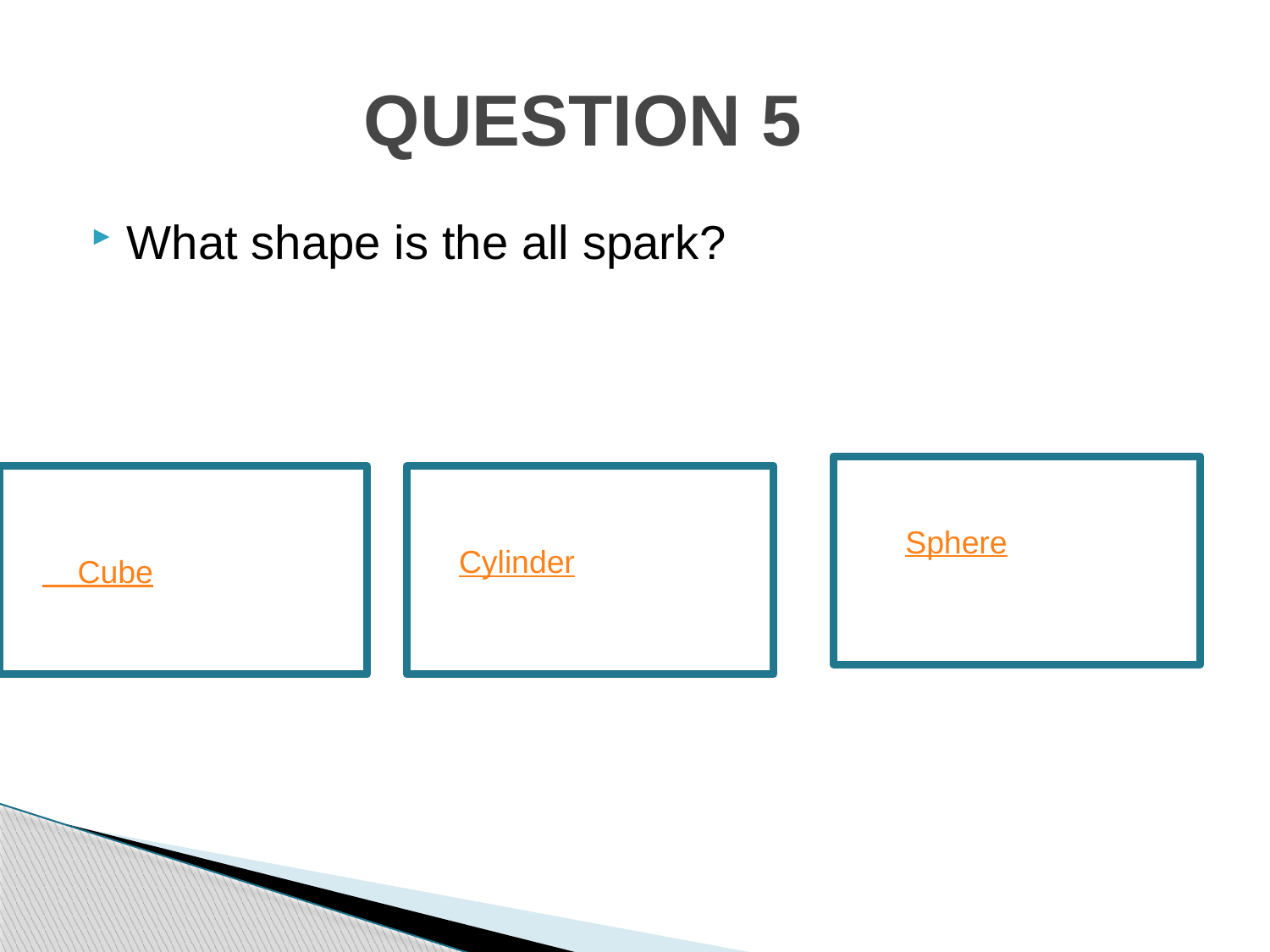

# QUESTION 5
What shape is the all spark?

Sphere

    Cube

Cylinder